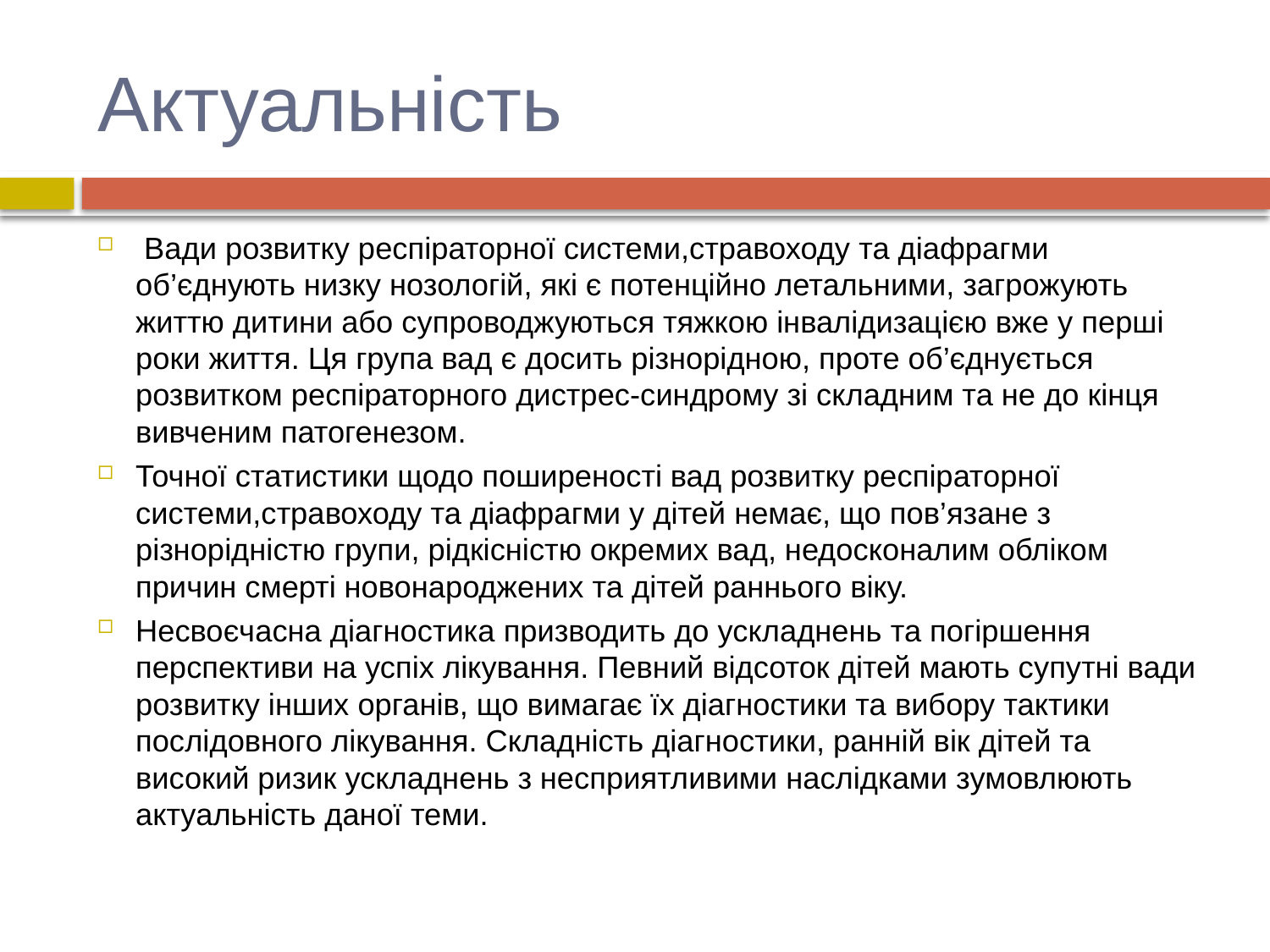

# Актуальність
 Вади розвитку респіраторної системи,стравоходу та діафрагми об’єднують низку нозологій, які є потенційно летальними, загрожують життю дитини або супроводжуються тяжкою інвалідизацією вже у перші роки життя. Ця група вад є досить різнорідною, проте об’єднується розвитком респіраторного дистрес-синдрому зі складним та не до кінця вивченим патогенезом.
Точної статистики щодо поширеності вад розвитку респіраторної системи,стравоходу та діафрагми у дітей немає, що пов’язане з різнорідністю групи, рідкісністю окремих вад, недосконалим обліком причин смерті новонароджених та дітей раннього віку.
Несвоєчасна діагностика призводить до ускладнень та погіршення
перспективи на успіх лікування. Певний відсоток дітей мають супутні вади розвитку інших органів, що вимагає їх діагностики та вибору тактики послідовного лікування. Складність діагностики, ранній вік дітей та високий ризик ускладнень з несприятливими наслідками зумовлюють актуальність даної теми.